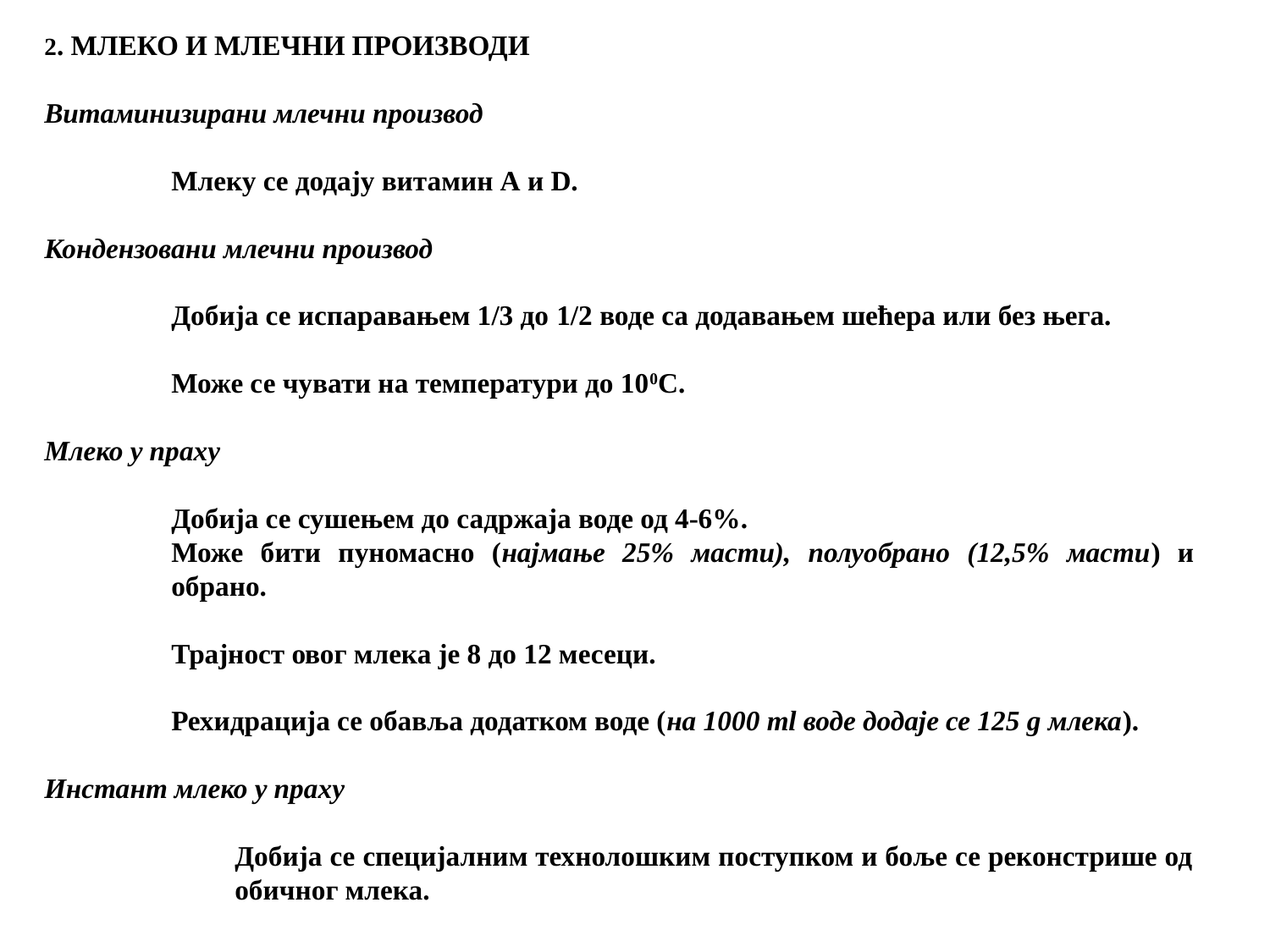

2. МЛЕКО И МЛЕЧНИ ПРОИЗВОДИ

Витаминизирани млечни производ

Млеку се додају витамин А и D.

Кондензовани млечни производ

Добија се испаравањем 1/3 до 1/2 воде са додавањем шећера или без њега.

Може се чувати на температури до 100C.

Млеко у праху

Добија се сушењем до садржаја воде од 4-6%.
Може бити пуномасно (најмање 25% масти), полуобрано (12,5% масти) и обрано.

Трајност овог млека је 8 до 12 месеци.

Рехидрација се обавља додатком воде (на 1000 ml воде додаје се 125 g млека).

Инстант млеко у праху

Добија се специјалним технолошким поступком и боље се реконстрише од обичног млека.